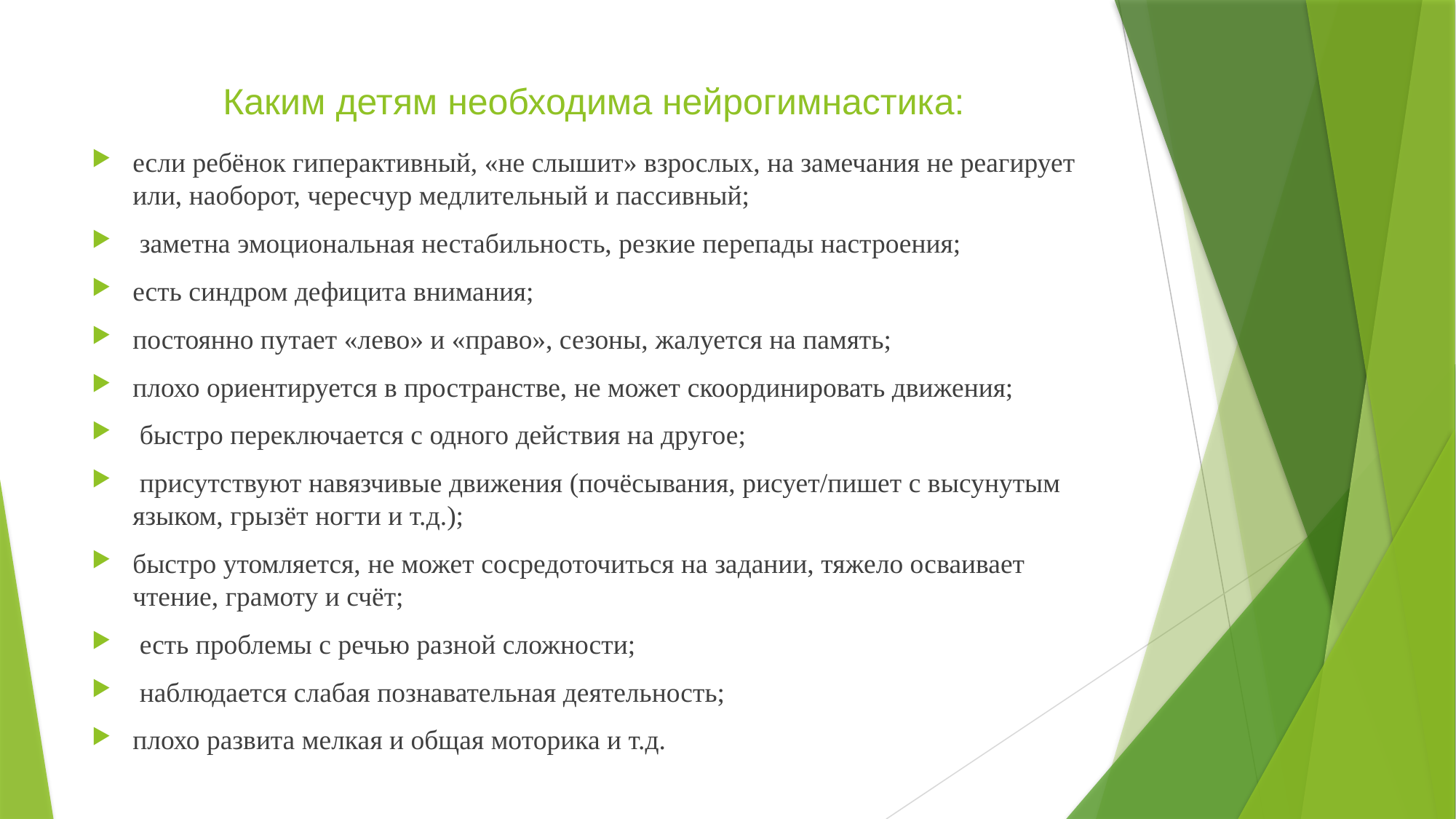

# Каким детям необходима нейрогимнастика:
если ребёнок гиперактивный, «не слышит» взрослых, на замечания не реагирует или, наоборот, чересчур медлительный и пассивный;
 заметна эмоциональная нестабильность, резкие перепады настроения;
есть синдром дефицита внимания;
постоянно путает «лево» и «право», сезоны, жалуется на память;
плохо ориентируется в пространстве, не может скоординировать движения;
 быстро переключается с одного действия на другое;
 присутствуют навязчивые движения (почёсывания, рисует/пишет с высунутым языком, грызёт ногти и т.д.);
быстро утомляется, не может сосредоточиться на задании, тяжело осваивает чтение, грамоту и счёт;
 есть проблемы с речью разной сложности;
 наблюдается слабая познавательная деятельность;
плохо развита мелкая и общая моторика и т.д.